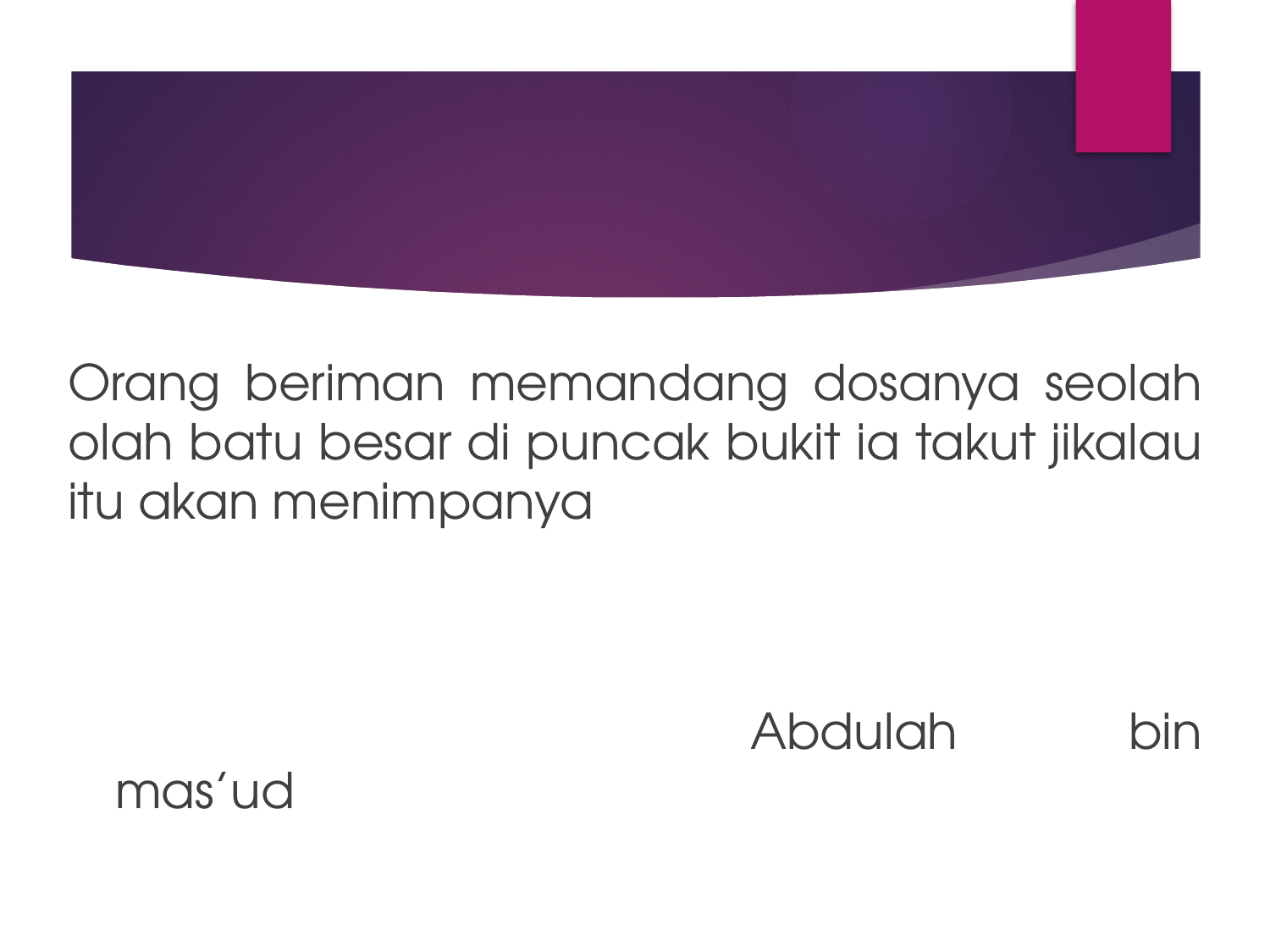

Orang beriman memandang dosanya seolah olah batu besar di puncak bukit ia takut jikalau itu akan menimpanya

						Abdulah bin mas’ud